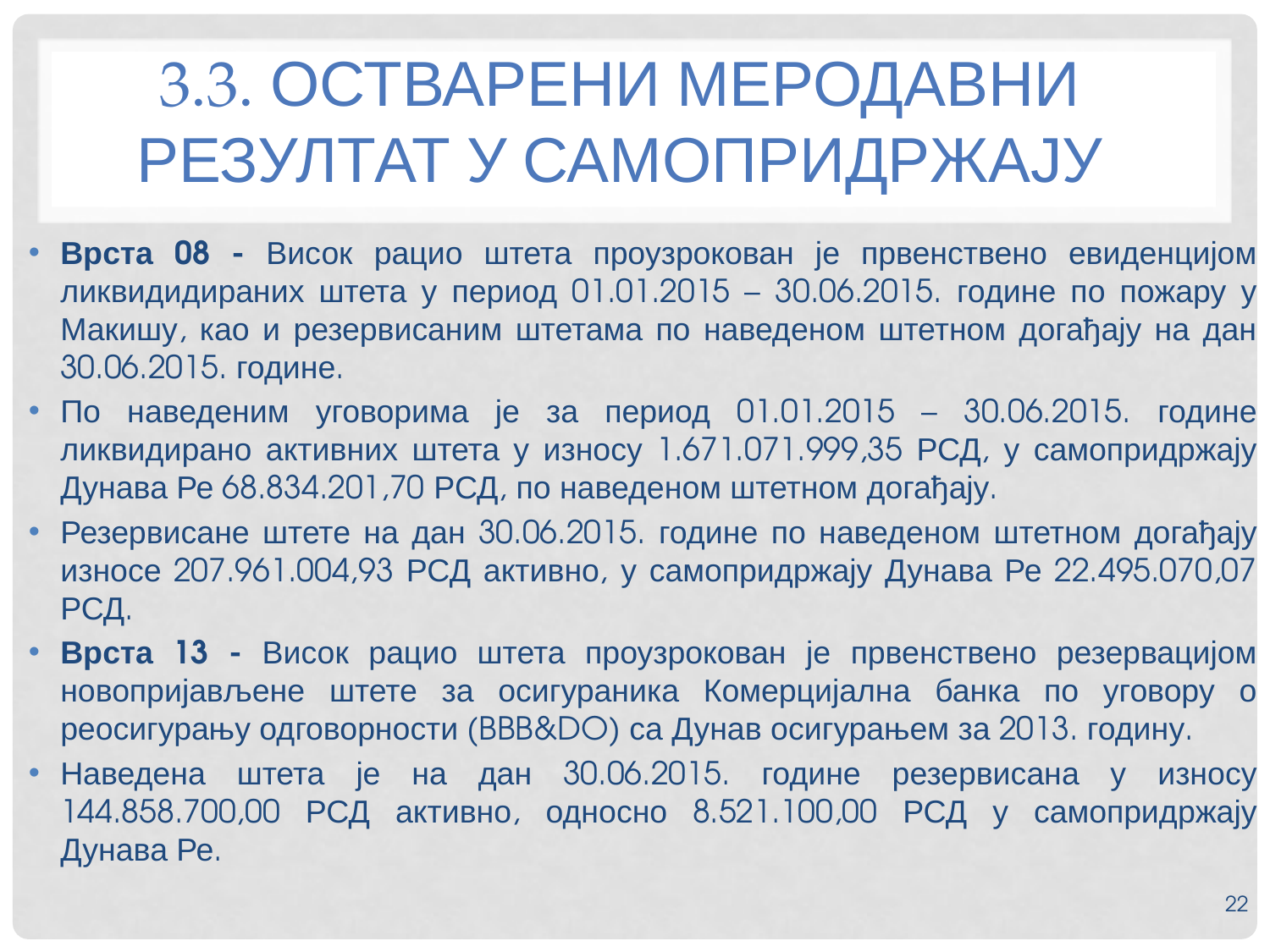

# 3.3. Остварени меродавни резултат у самопридржају
Врста 08 - Висок рацио штета проузрокован је првенствено евиденцијом ликвидидираних штета у период 01.01.2015 – 30.06.2015. године по пожару у Макишу, као и резервисаним штетама по наведеном штетном догађају на дан 30.06.2015. године.
По наведеним уговорима је за период 01.01.2015 – 30.06.2015. године ликвидирано активних штета у износу 1.671.071.999,35 РСД, у самопридржају Дунава Ре 68.834.201,70 РСД, по наведеном штетном догађају.
Резервисане штете на дан 30.06.2015. године по наведеном штетном догађају износе 207.961.004,93 РСД активно, у самопридржају Дунава Ре 22.495.070,07 РСД.
Врста 13 - Висок рацио штета проузрокован је првенствено резервацијом новопријављене штете за осигураника Комерцијална банка по уговору о реосигурању одговорности (BBB&DO) са Дунав осигурањем за 2013. годину.
Наведена штета је на дан 30.06.2015. године резервисана у износу 144.858.700,00 РСД активно, односно 8.521.100,00 РСД у самопридржају Дунава Ре.
22